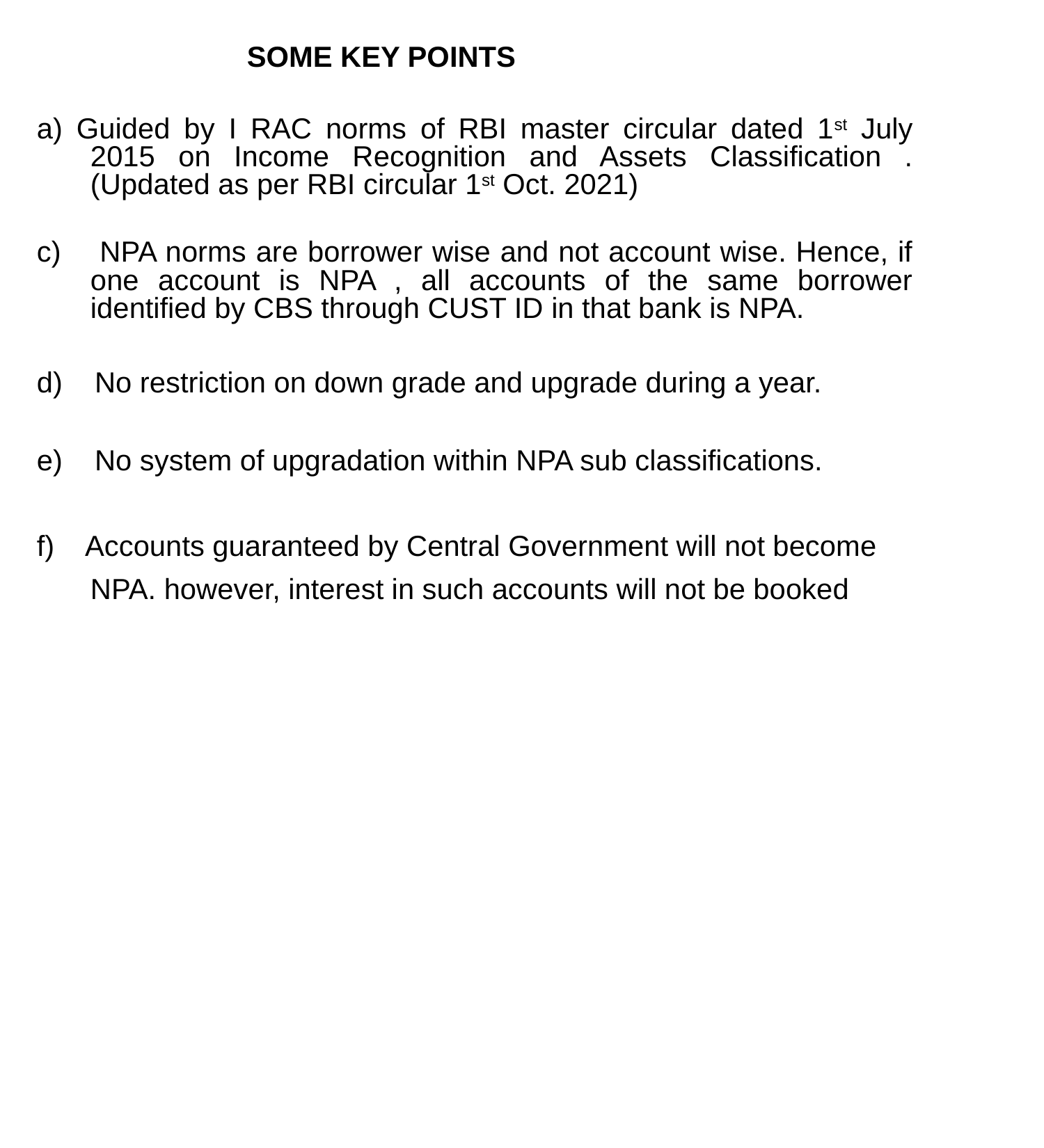

SOME KEY POINTS
a) Guided by I RAC norms of RBI master circular dated 1st July 2015 on Income Recognition and Assets Classification . (Updated as per RBI circular 1st Oct. 2021)
c)    NPA norms are borrower wise and not account wise. Hence, if one account is NPA , all accounts of the same borrower identified by CBS through CUST ID in that bank is NPA.
d)    No restriction on down grade and upgrade during a year.
e)    No system of upgradation within NPA sub classifications.
f)    Accounts guaranteed by Central Government will not become NPA. however, interest in such accounts will not be booked